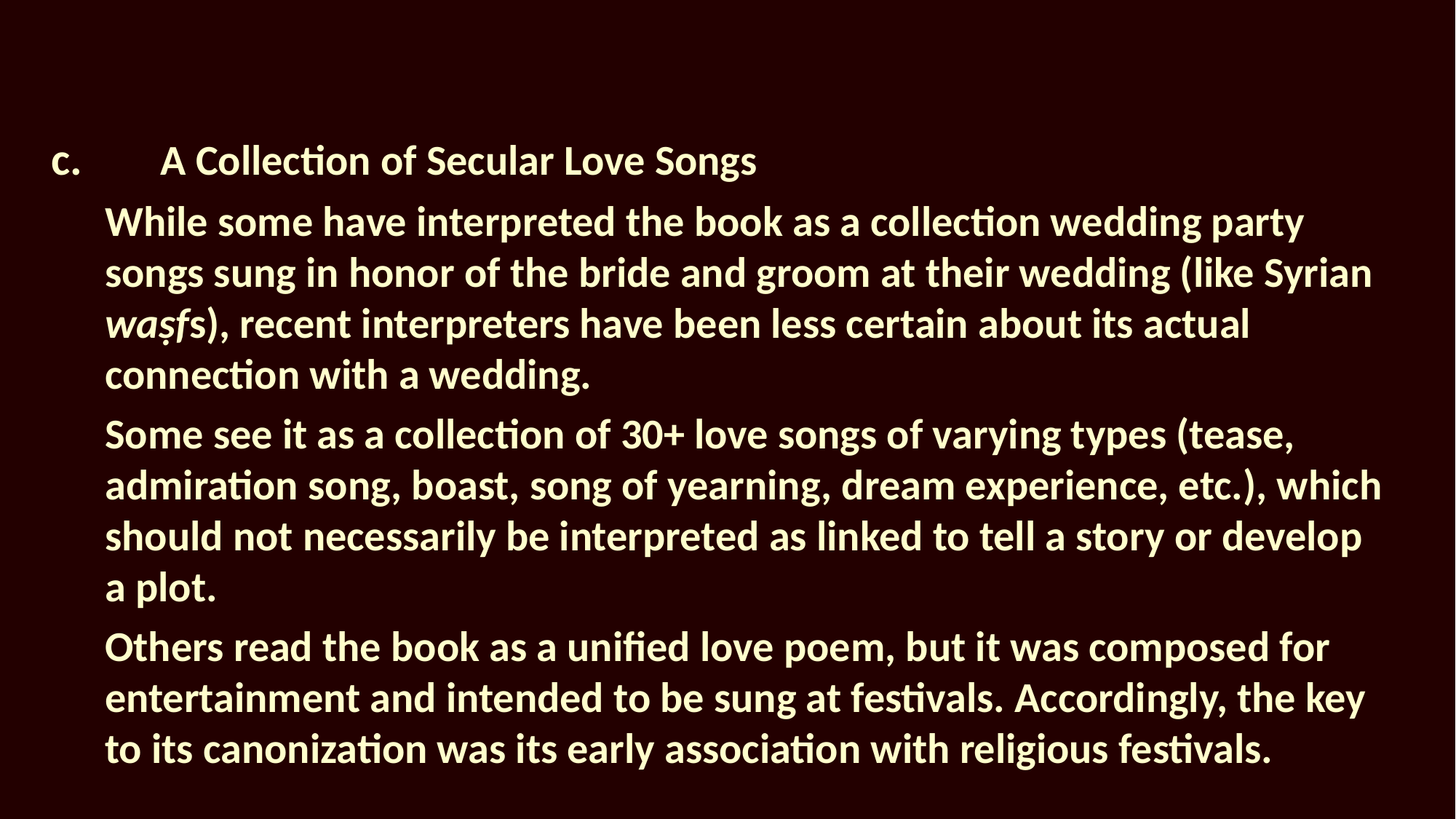

c.	A Collection of Secular Love Songs
While some have interpreted the book as a collection wedding party songs sung in honor of the bride and groom at their wedding (like Syrian waṣfs), recent interpreters have been less certain about its actual connection with a wedding.
Some see it as a collection of 30+ love songs of varying types (tease, admiration song, boast, song of yearning, dream experience, etc.), which should not necessarily be interpreted as linked to tell a story or develop a plot.
Others read the book as a unified love poem, but it was composed for entertainment and intended to be sung at festivals. Accordingly, the key to its canonization was its early association with religious festivals.